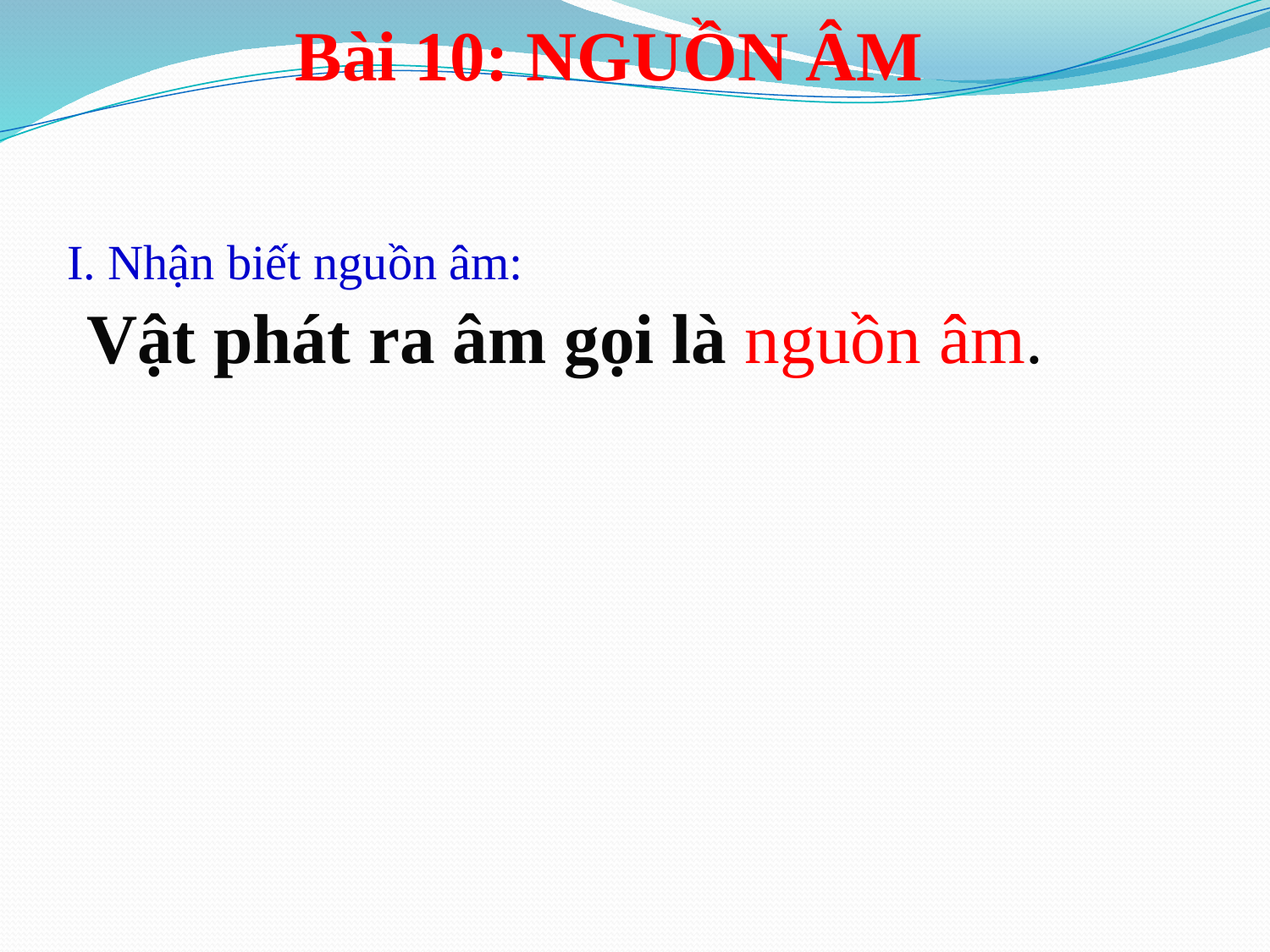

Bài 10: NGUỒN ÂM
 I. Nhận biết nguồn âm:
Vật phát ra âm gọi là nguồn âm.